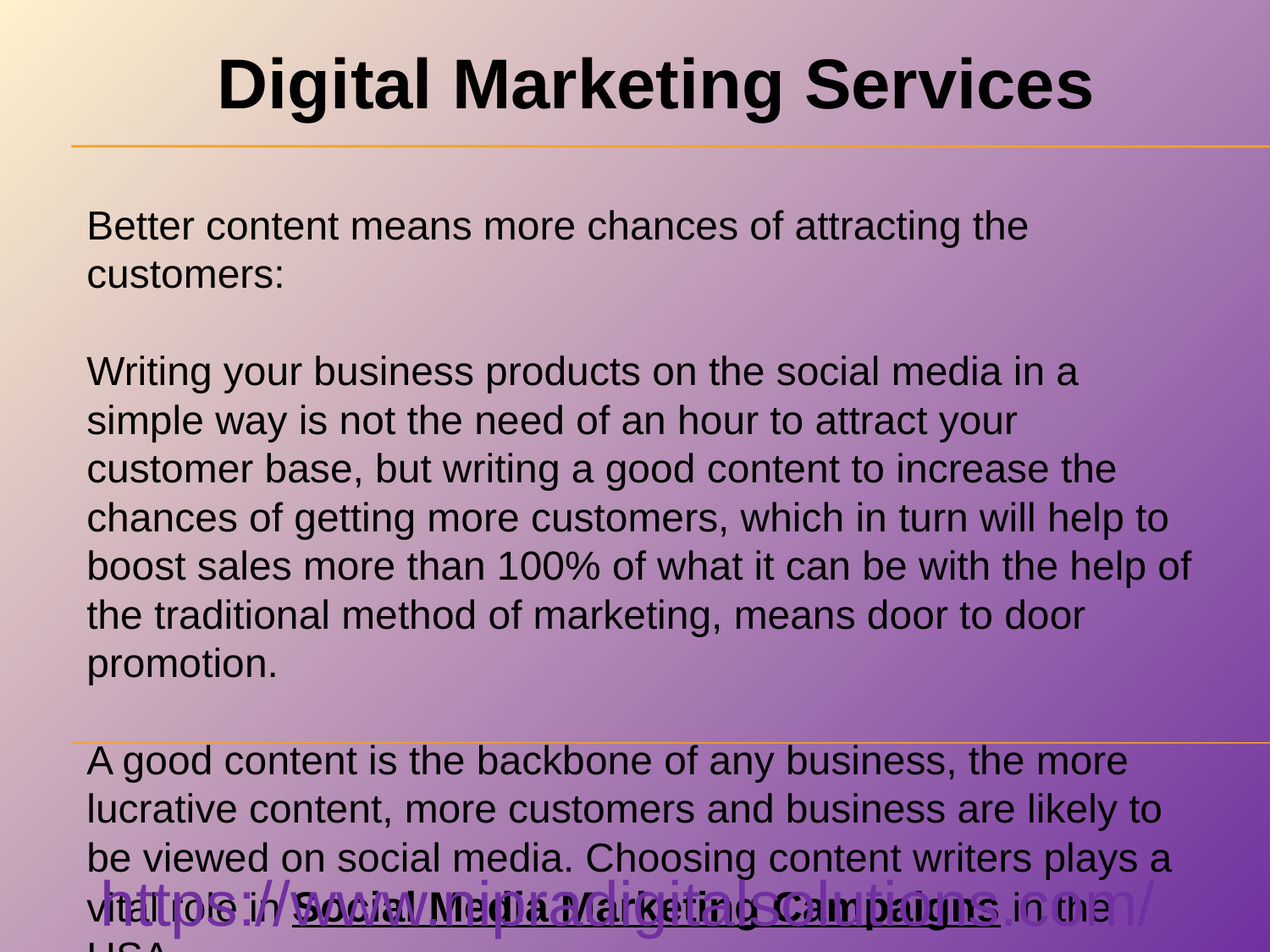

Digital Marketing Services
Better content means more chances of attracting the customers:

Writing your business products on the social media in a simple way is not the need of an hour to attract your customer base, but writing a good content to increase the chances of getting more customers, which in turn will help to boost sales more than 100% of what it can be with the help of the traditional method of marketing, means door to door promotion.

A good content is the backbone of any business, the more lucrative content, more customers and business are likely to be viewed on social media. Choosing content writers plays a vital role in Social Media Marketing Campaigns in the USA.
https://www.nipradigitalsolutions.com/